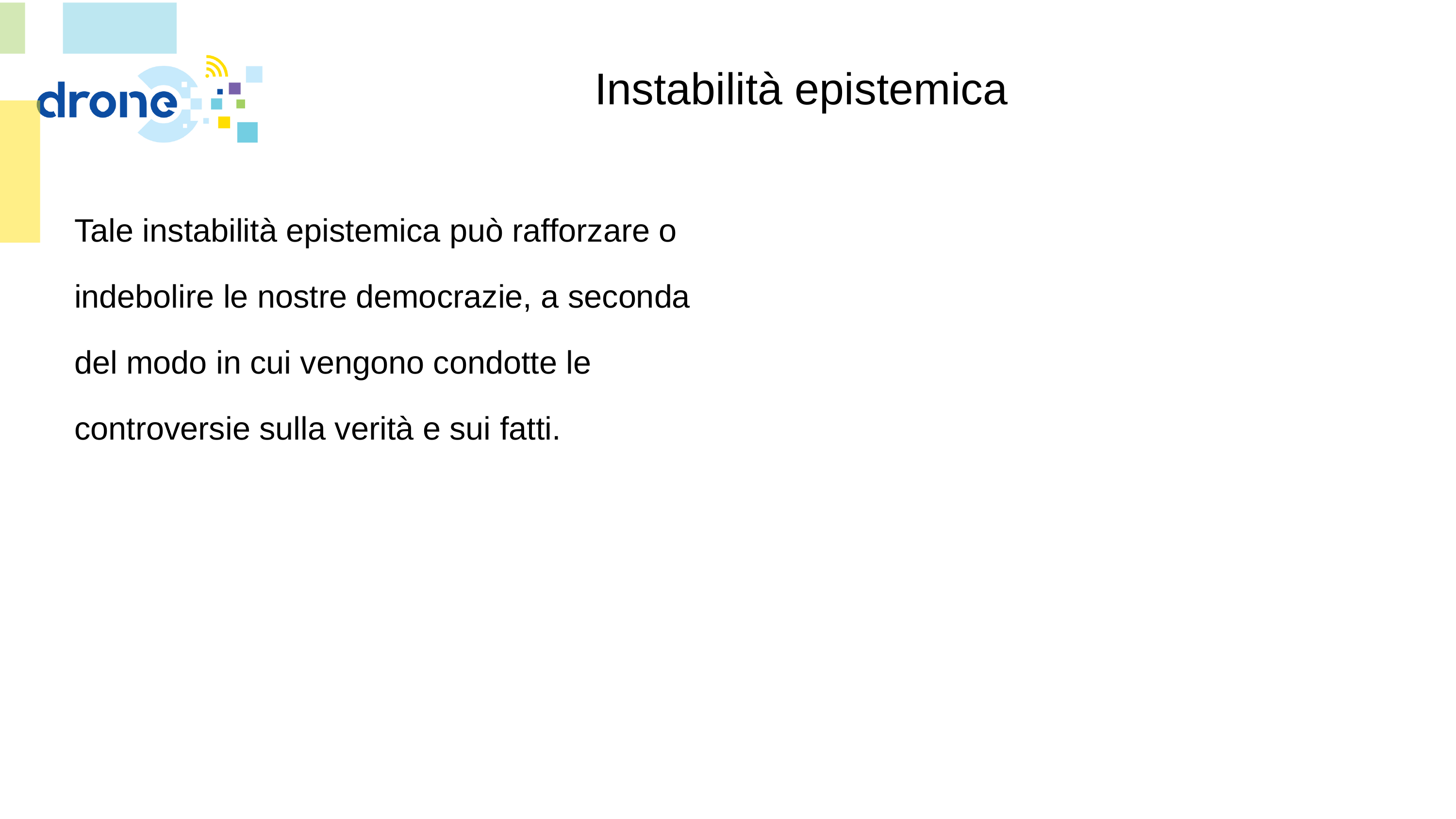

# Instabilità epistemica

Tale instabilità epistemica può rafforzare o indebolire le nostre democrazie, a seconda del modo in cui vengono condotte le controversie sulla verità e sui fatti.